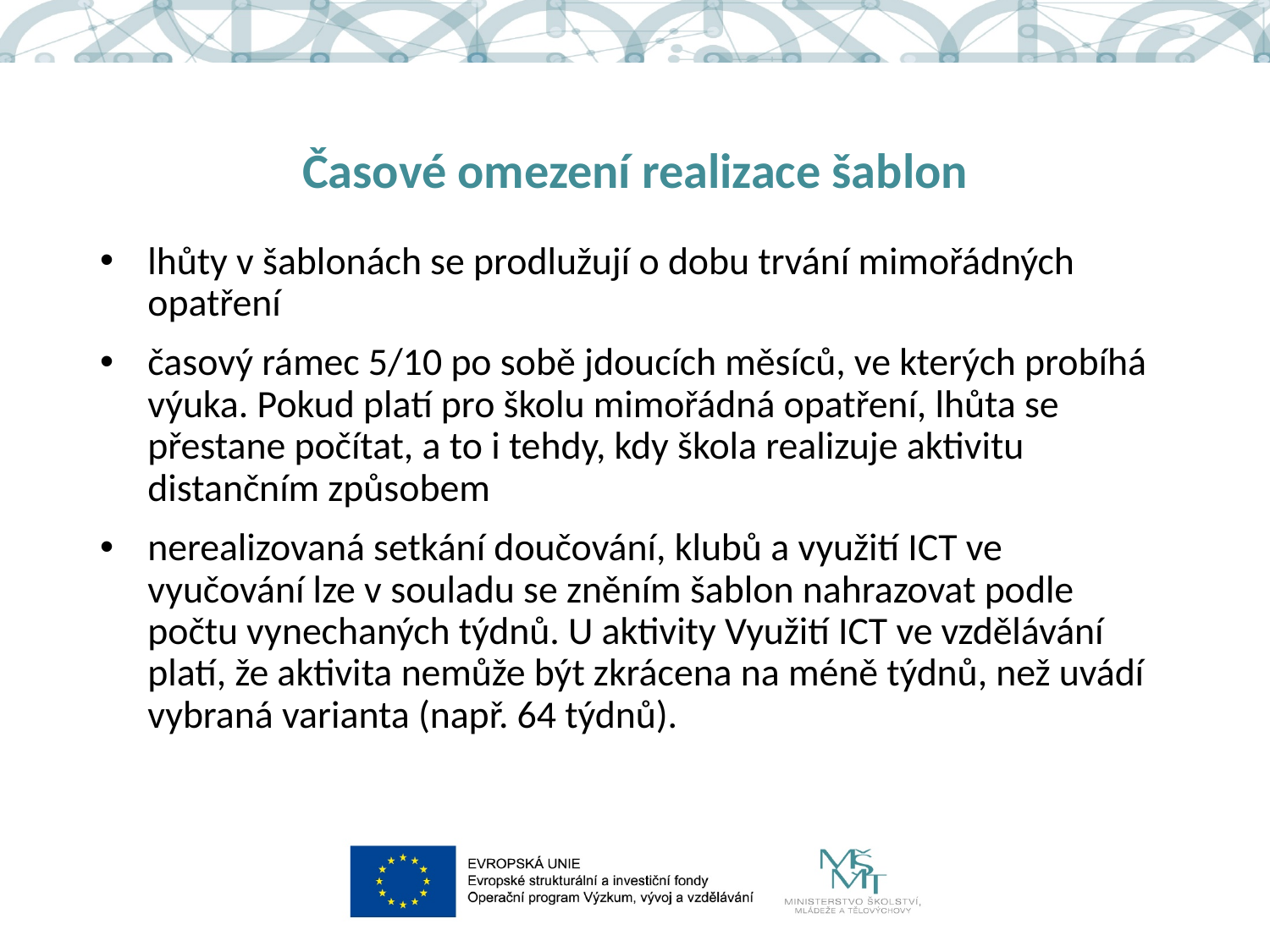

# Časové omezení realizace šablon
lhůty v šablonách se prodlužují o dobu trvání mimořádných opatření
časový rámec 5/10 po sobě jdoucích měsíců, ve kterých probíhá výuka. Pokud platí pro školu mimořádná opatření, lhůta se přestane počítat, a to i tehdy, kdy škola realizuje aktivitu distančním způsobem
nerealizovaná setkání doučování, klubů a využití ICT ve vyučování lze v souladu se zněním šablon nahrazovat podle počtu vynechaných týdnů. U aktivity Využití ICT ve vzdělávání platí, že aktivita nemůže být zkrácena na méně týdnů, než uvádí vybraná varianta (např. 64 týdnů).